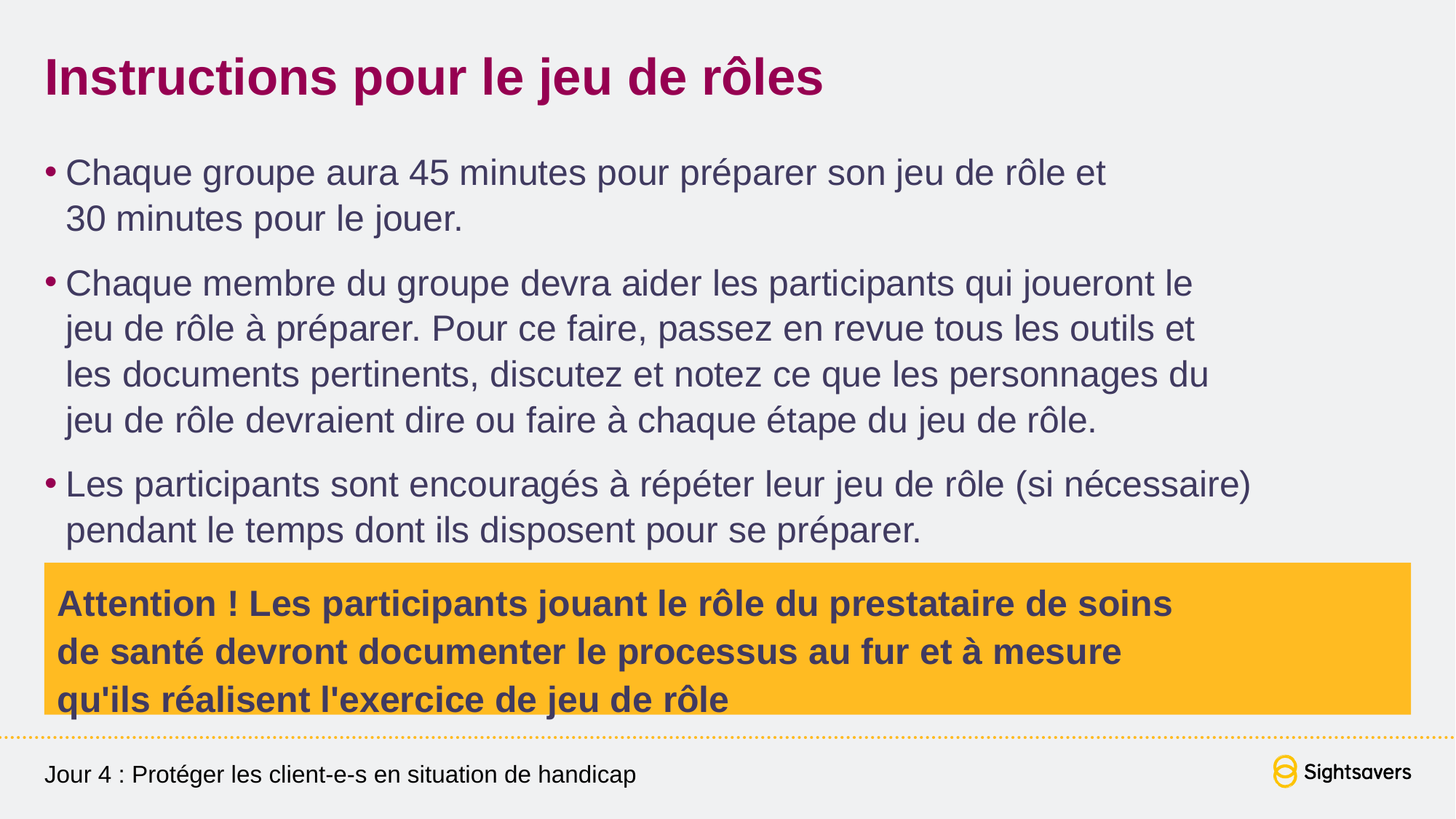

# Instructions pour le jeu de rôles
Chaque groupe aura 45 minutes pour préparer son jeu de rôle et
30 minutes pour le jouer.
Chaque membre du groupe devra aider les participants qui joueront le
jeu de rôle à préparer. Pour ce faire, passez en revue tous les outils et
les documents pertinents, discutez et notez ce que les personnages du
jeu de rôle devraient dire ou faire à chaque étape du jeu de rôle.
Les participants sont encouragés à répéter leur jeu de rôle (si nécessaire)
pendant le temps dont ils disposent pour se préparer.
Attention ! Les participants jouant le rôle du prestataire de soins
de santé devront documenter le processus au fur et à mesure
qu'ils réalisent l'exercice de jeu de rôle
Jour 4 : Protéger les client-e-s en situation de handicap